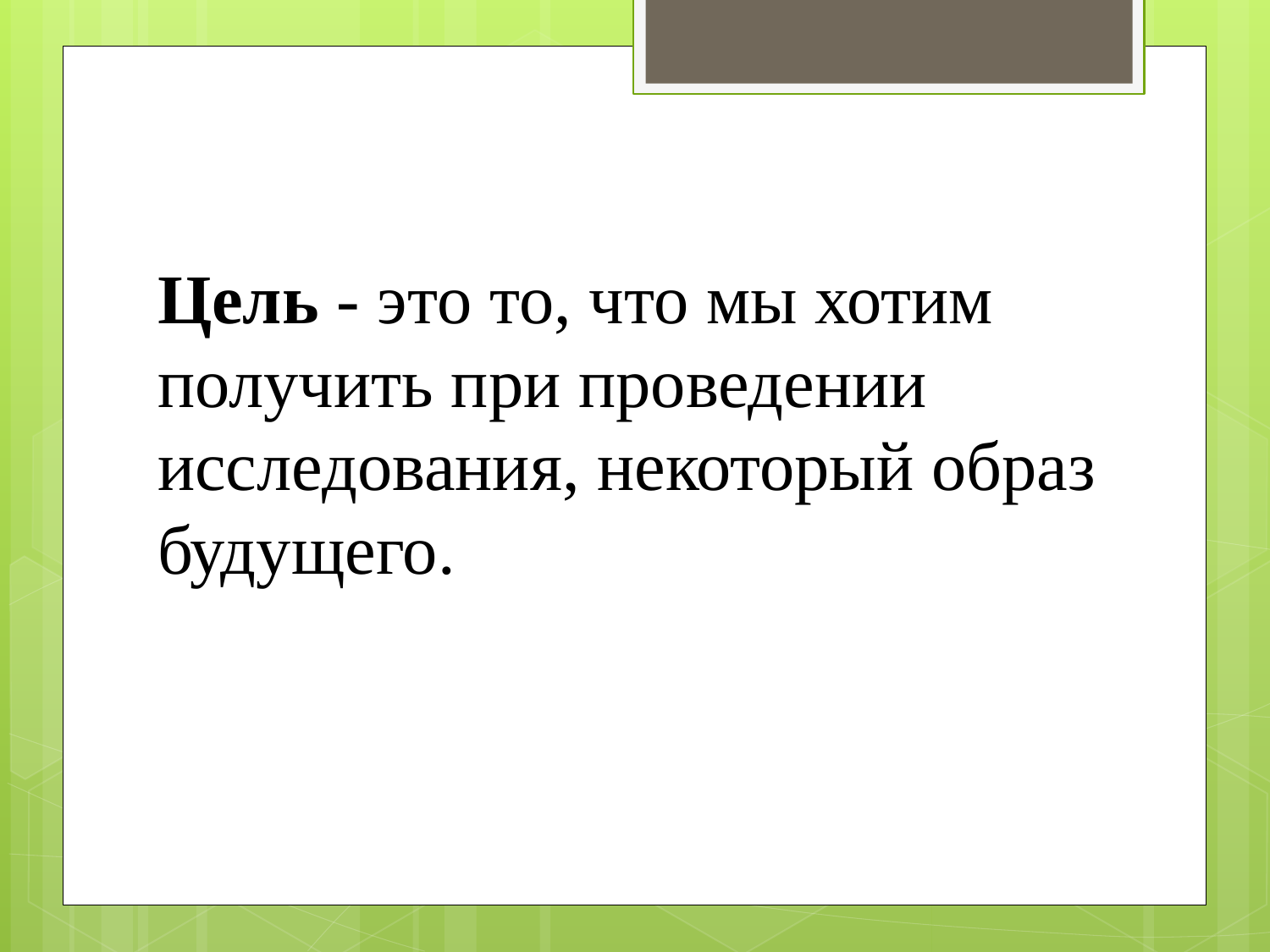

# Цель - это то, что мы хотим получить при проведении исследования, некоторый образ будущего.